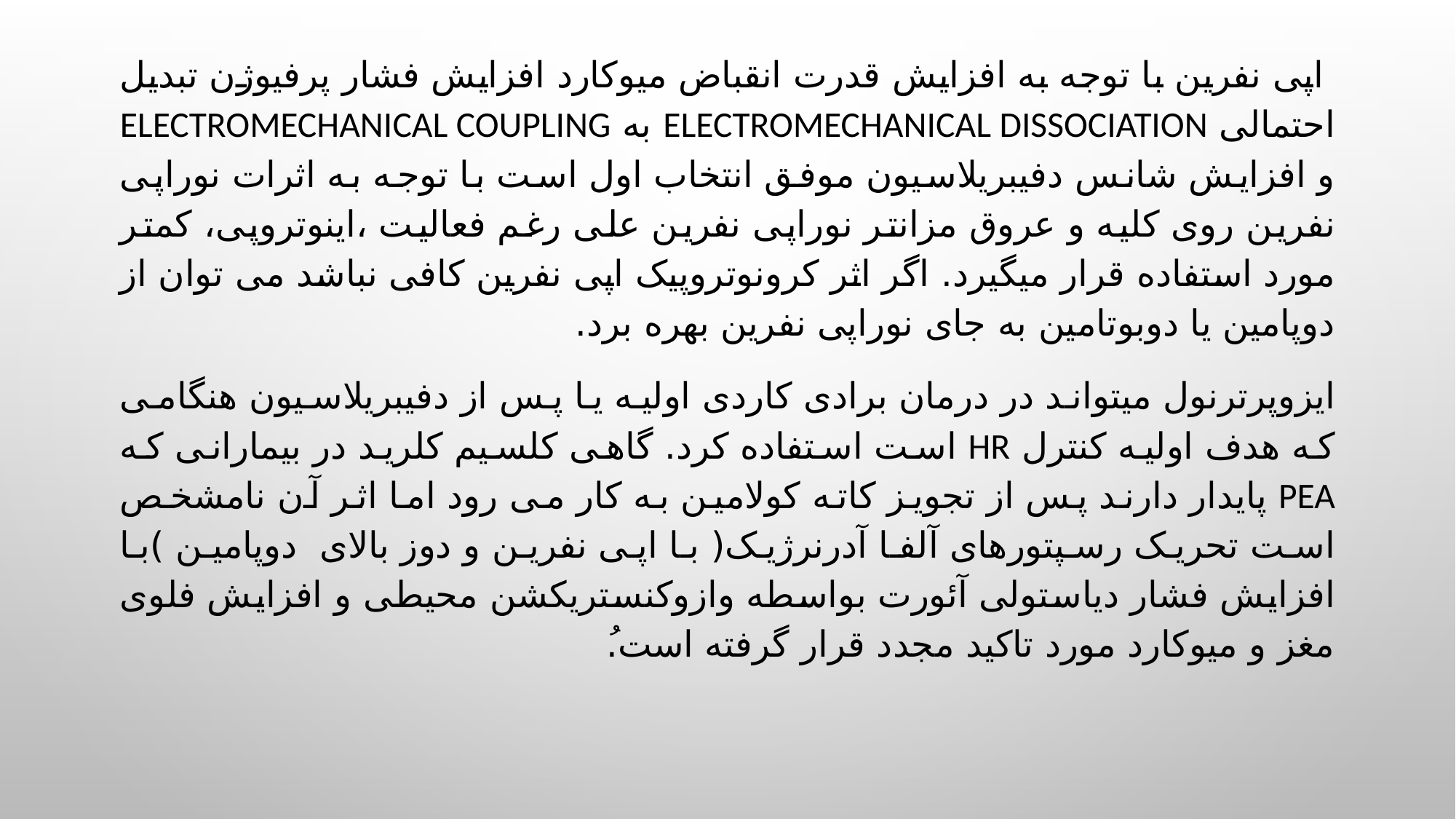

اپی نفرین با توجه به افزایش قدرت انقباض میوکارد افزایش فشار پرفیوژن تبدیل احتمالی electromechanical dissociation به electromechanical coupling و افزایش شانس دفیبریلاسیون موفق انتخاب اول است با توجه به اثرات نوراپی نفرین روی کلیه و عروق مزانتر نوراپی نفرین علی رغم فعالیت ،اینوتروپی، کمتر مورد استفاده قرار میگیرد. اگر اثر کرونوتروپیک اپی نفرین کافی نباشد می توان از دوپامین یا دوبوتامین به جای نوراپی نفرین بهره برد.
ایزوپرترنول میتواند در درمان برادی کاردی اولیه یا پس از دفیبریلاسیون هنگامی که هدف اولیه کنترل HR است استفاده کرد. گاهی کلسیم کلرید در بیمارانی که PEA پایدار دارند پس از تجویز کاته کولامین به کار می رود اما اثر آن نامشخص است تحریک رسپتورهای آلفا آدرنرژیک( با اپی نفرین و دوز بالای  دوپامین )با افزایش فشار دیاستولی آئورت بواسطه وازوکنستریکشن محیطی و افزایش فلوی مغز و میوکارد مورد تاکید مجدد قرار گرفته است.ُ

#